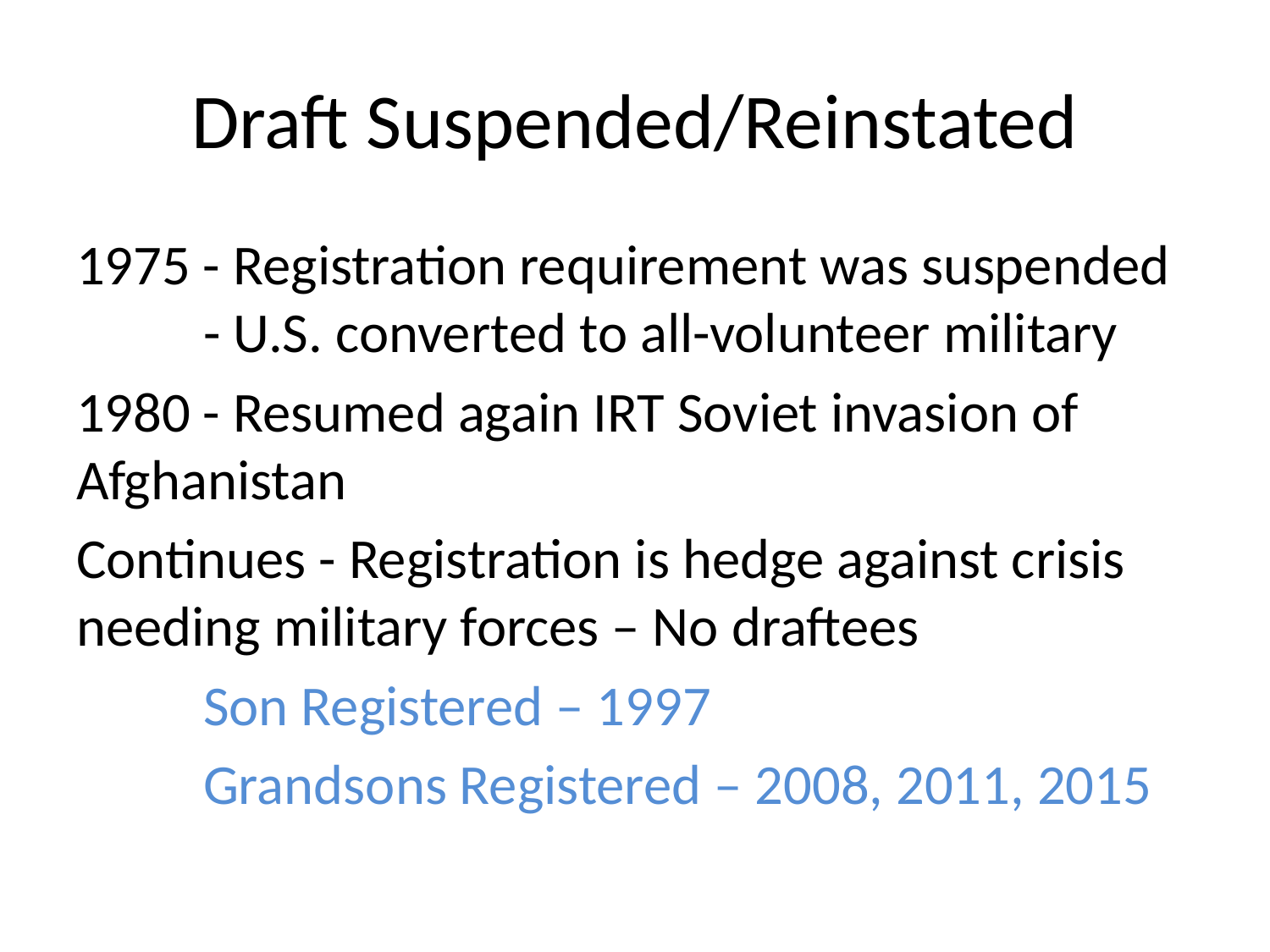

# Draft Suspended/Reinstated
1975 - Registration requirement was suspended	- U.S. converted to all-volunteer military
1980 - Resumed again IRT Soviet invasion of 	  Afghanistan
Continues - Registration is hedge against crisis needing military forces – No draftees
	Son Registered – 1997
	Grandsons Registered – 2008, 2011, 2015